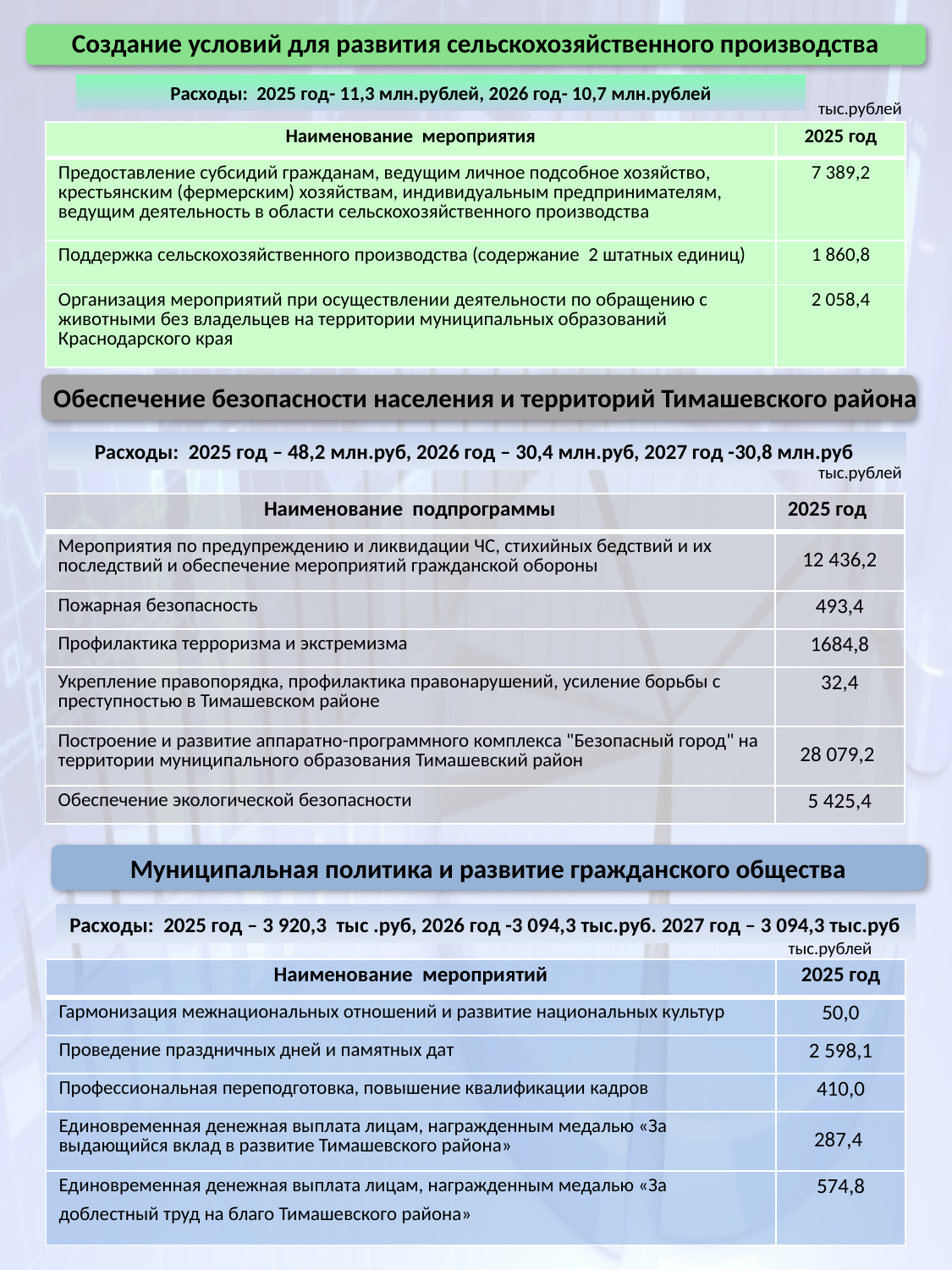

Создание условий для развития сельскохозяйственного производства

Расходы:  2025 год- 11,3 млн.рублей, 2026 год- 10,7 млн.рублей
тыс.рублей
| Наименование мероприятия | 2025 год |
| --- | --- |
| Предоставление субсидий гражданам, ведущим личное подсобное хозяйство, крестьянским (фермерским) хозяйствам, индивидуальным предпринимателям, ведущим деятельность в области сельскохозяйственного производства | 7 389,2 |
| Поддержка сельскохозяйственного производства (содержание 2 штатных единиц) | 1 860,8 |
| Организация мероприятий при осуществлении деятельности по обращению с животными без владельцев на территории муниципальных образований Краснодарского края | 2 058,4 |
Обеспечение безопасности населения и территорий Тимашевского района

Расходы:  2025 год – 48,2 млн.руб, 2026 год – 30,4 млн.руб, 2027 год -30,8 млн.руб
тыс.рублей
| Наименование подпрограммы | 2025 год |
| --- | --- |
| Мероприятия по предупреждению и ликвидации ЧС, стихийных бедствий и их последствий и обеспечение мероприятий гражданской обороны | 12 436,2 |
| Пожарная безопасность | 493,4 |
| Профилактика терроризма и экстремизма | 1684,8 |
| Укрепление правопорядка, профилактика правонарушений, усиление борьбы с преступностью в Тимашевском районе | 32,4 |
| Построение и развитие аппаратно-программного комплекса "Безопасный город" на территории муниципального образования Тимашевский район | 28 079,2 |
| Обеспечение экологической безопасности | 5 425,4 |
Муниципальная политика и развитие гражданского общества
Расходы:  2025 год – 3 920,3  тыс .руб, 2026 год -3 094,3 тыс.руб. 2027 год – 3 094,3 тыс.руб
тыс.рублей
| Наименование мероприятий | 2025 год |
| --- | --- |
| Гармонизация межнациональных отношений и развитие национальных культур | 50,0 |
| Проведение праздничных дней и памятных дат | 2 598,1 |
| Профессиональная переподготовка, повышение квалификации кадров | 410,0 |
| Единовременная денежная выплата лицам, награжденным медалью «За выдающийся вклад в развитие Тимашевского района» | 287,4 |
| Единовременная денежная выплата лицам, награжденным медалью «За доблестный труд на благо Тимашевского района» | 574,8 |